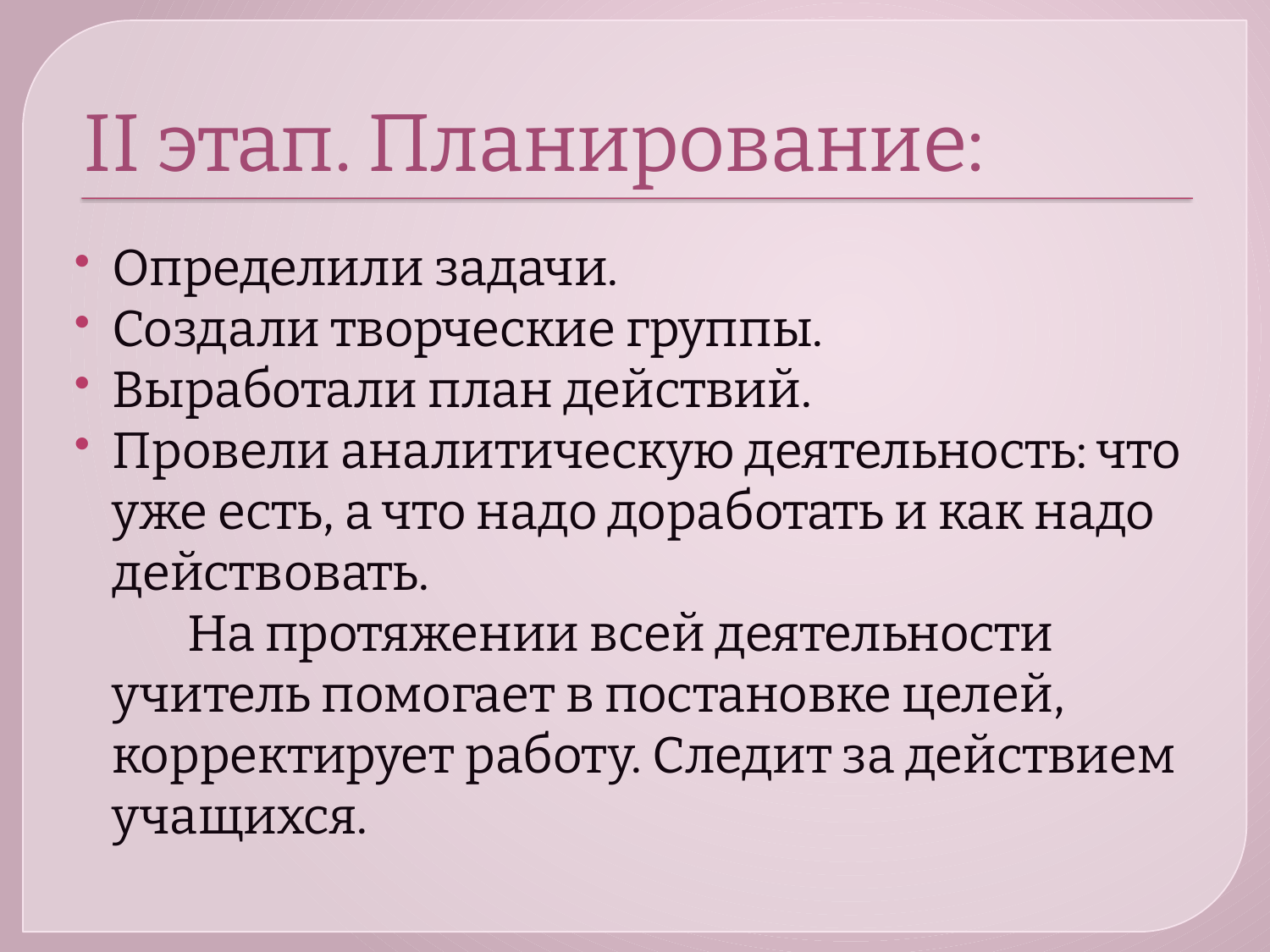

# II этап. Планирование:
Определили задачи.
Создали творческие группы.
Выработали план действий.
Провели аналитическую деятельность: что уже есть, а что надо доработать и как надо действовать.
           На протяжении всей деятельности учитель помогает в постановке целей, корректирует работу. Следит за действием учащихся.